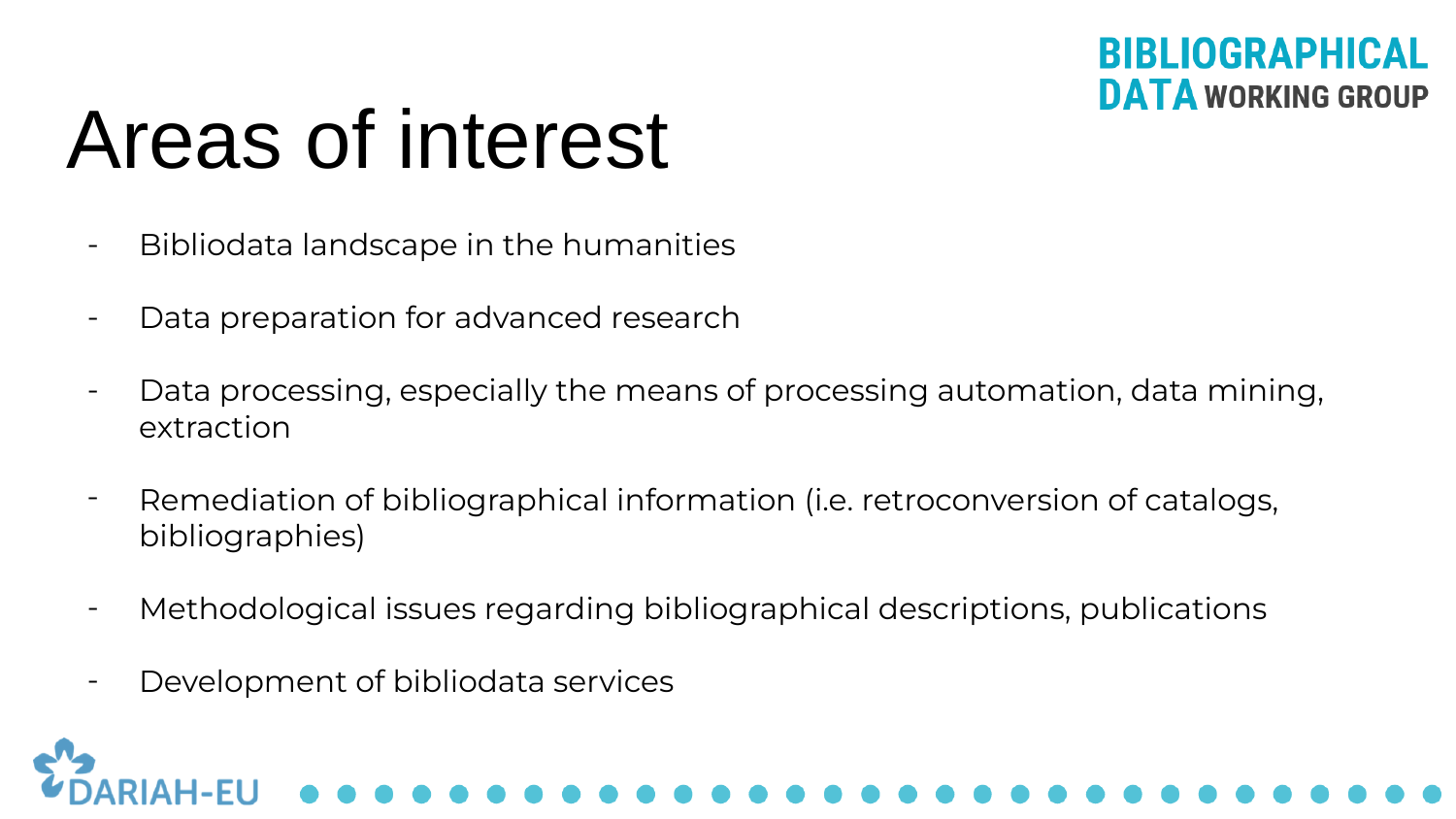

# Areas of interest
Bibliodata landscape in the humanities

Data preparation for advanced research

Data processing, especially the means of processing automation, data mining, extraction

Remediation of bibliographical information (i.e. retroconversion of catalogs, bibliographies)

Methodological issues regarding bibliographical descriptions, publications

Development of bibliodata services